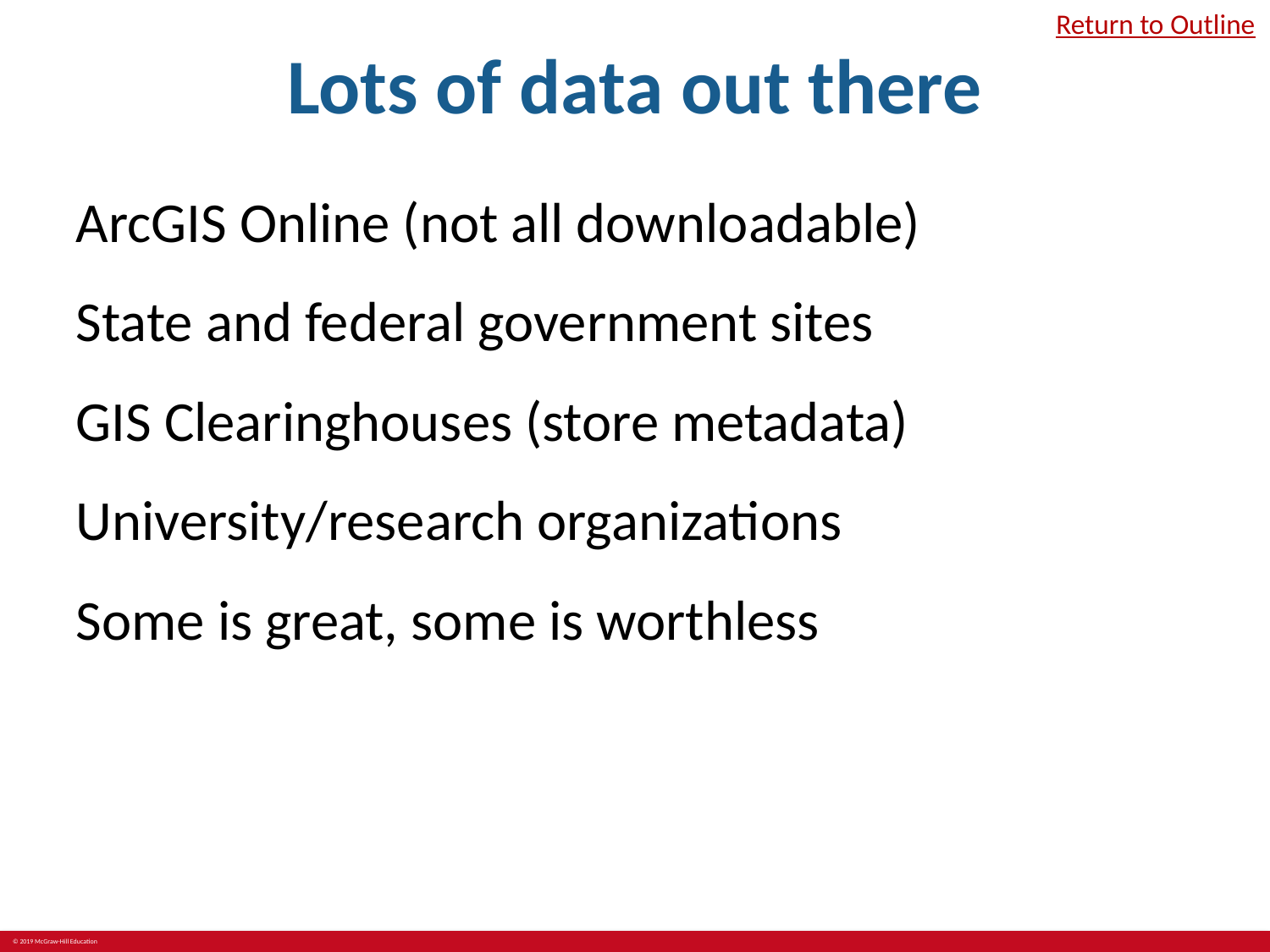

# Lots of data out there
Return to Outline
ArcGIS Online (not all downloadable)
State and federal government sites
GIS Clearinghouses (store metadata)
University/research organizations
Some is great, some is worthless